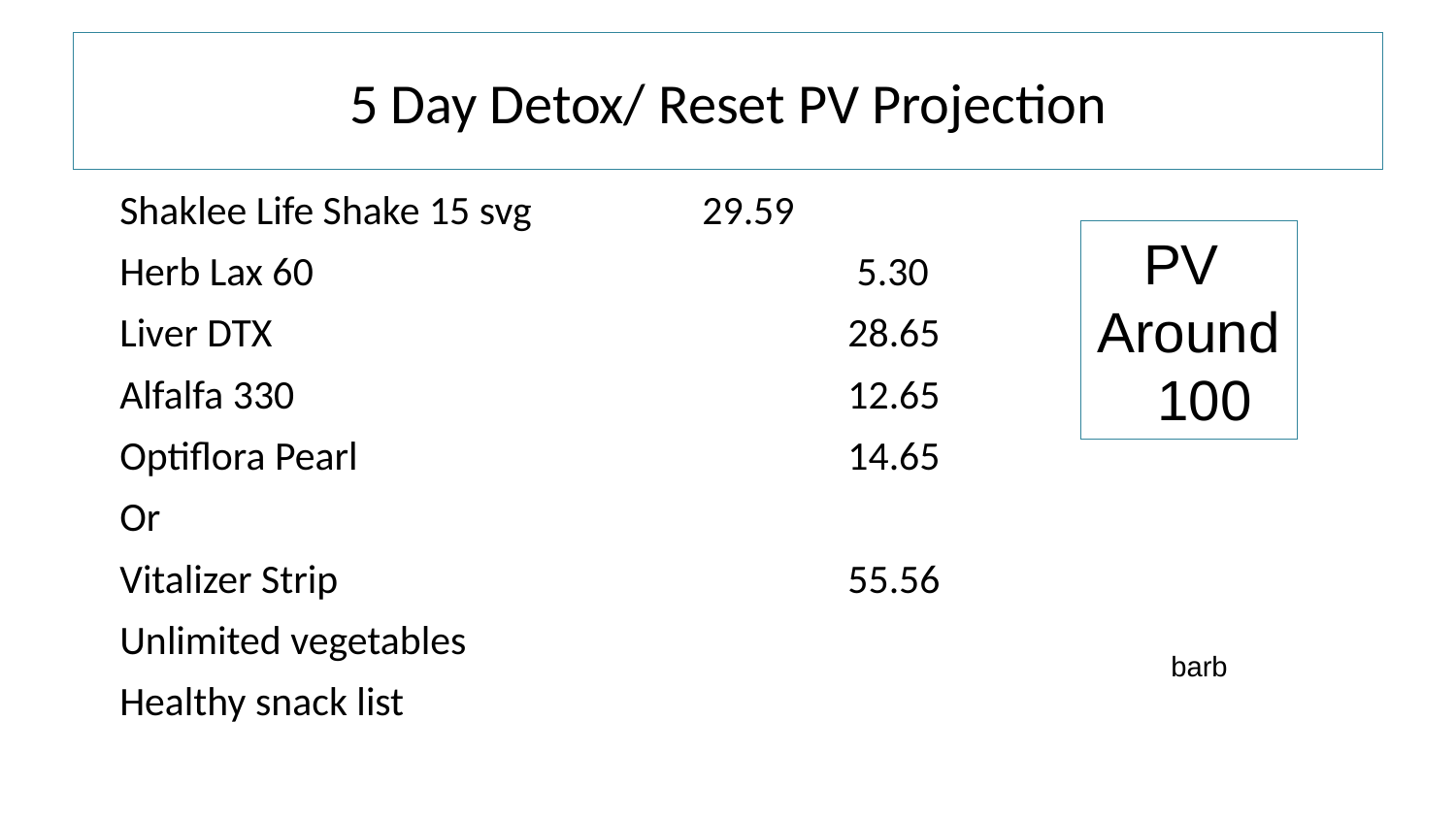

# 5 Day Detox/ Reset PV Projection
Shaklee Life Shake 15 svg		29.59
Herb Lax 60				 5.30
Liver DTX				28.65
Alfalfa 330				12.65
Optiflora Pearl				14.65
Or
Vitalizer Strip				55.56
Unlimited vegetables
Healthy snack list

PV
Around   100
barb